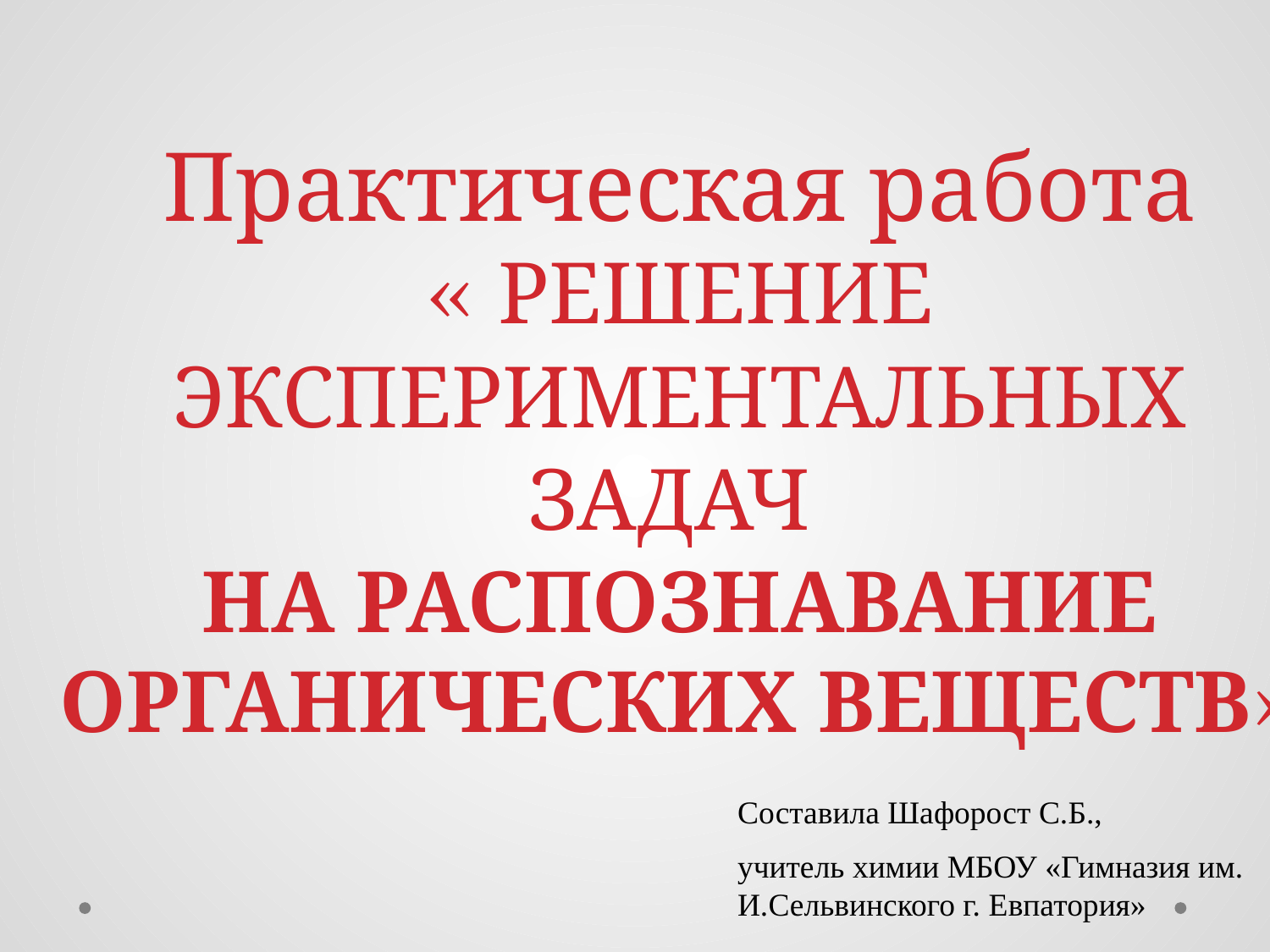

# Практическая работа « РЕШЕНИЕ ЭКСПЕРИМЕНТАЛЬНЫХ ЗАДАЧ НА РАСПОЗНАВАНИЕ ОРГАНИЧЕСКИХ ВЕЩЕСТВ»
Составила Шафорост С.Б.,
учитель химии МБОУ «Гимназия им. И.Сельвинского г. Евпатория»